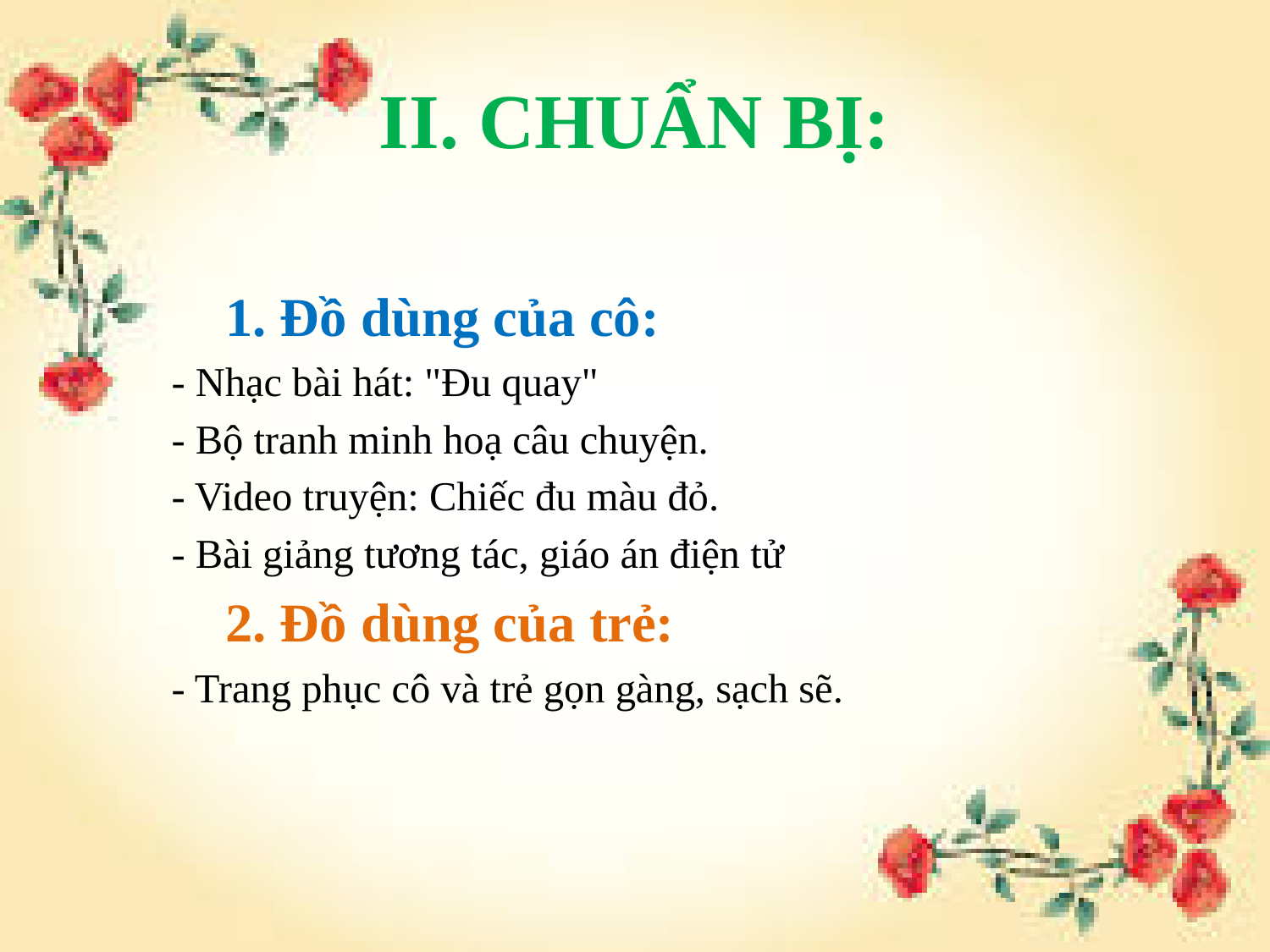

# II. CHUẨN BỊ:
1. Đồ dùng của cô:
- Nhạc bài hát: "Đu quay"
- Bộ tranh minh hoạ câu chuyện.
- Video truyện: Chiếc đu màu đỏ.
- Bài giảng tương tác, giáo án điện tử
2. Đồ dùng của trẻ:
- Trang phục cô và trẻ gọn gàng, sạch sẽ.